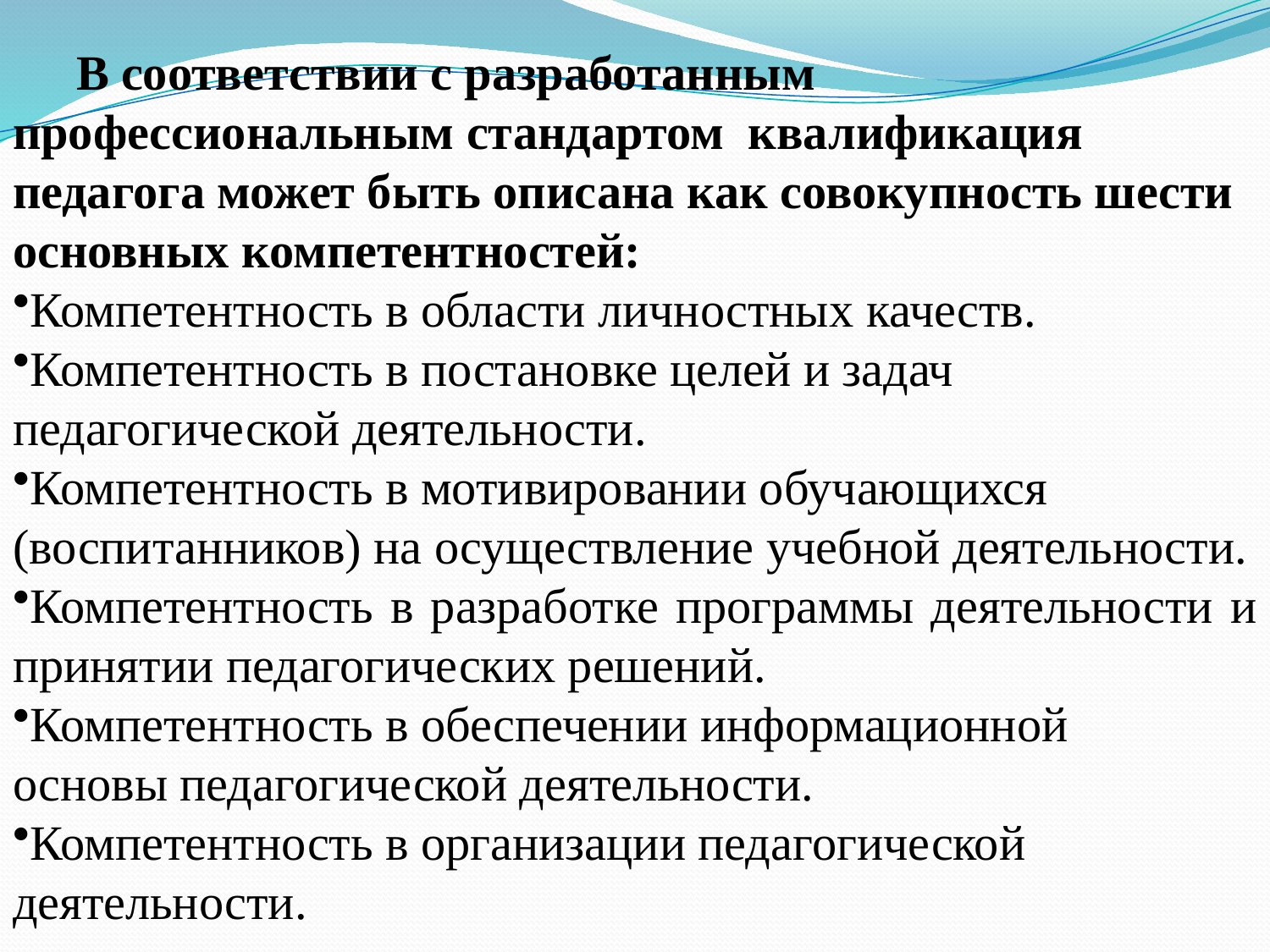

В соответствии с разработанным  профессиональным стандартом  квалификация педагога может быть описана как совокупность шести основных компетентностей:
Компетентность в области личностных качеств.
Компетентность в постановке целей и задач
педагогической деятельности.
Компетентность в мотивировании обучающихся
(воспитанников) на осуществление учебной деятельности.
Компетентность в разработке программы деятельности и принятии педагогических решений.
Компетентность в обеспечении информационной
основы педагогической деятельности.
Компетентность в организации педагогической
деятельности.